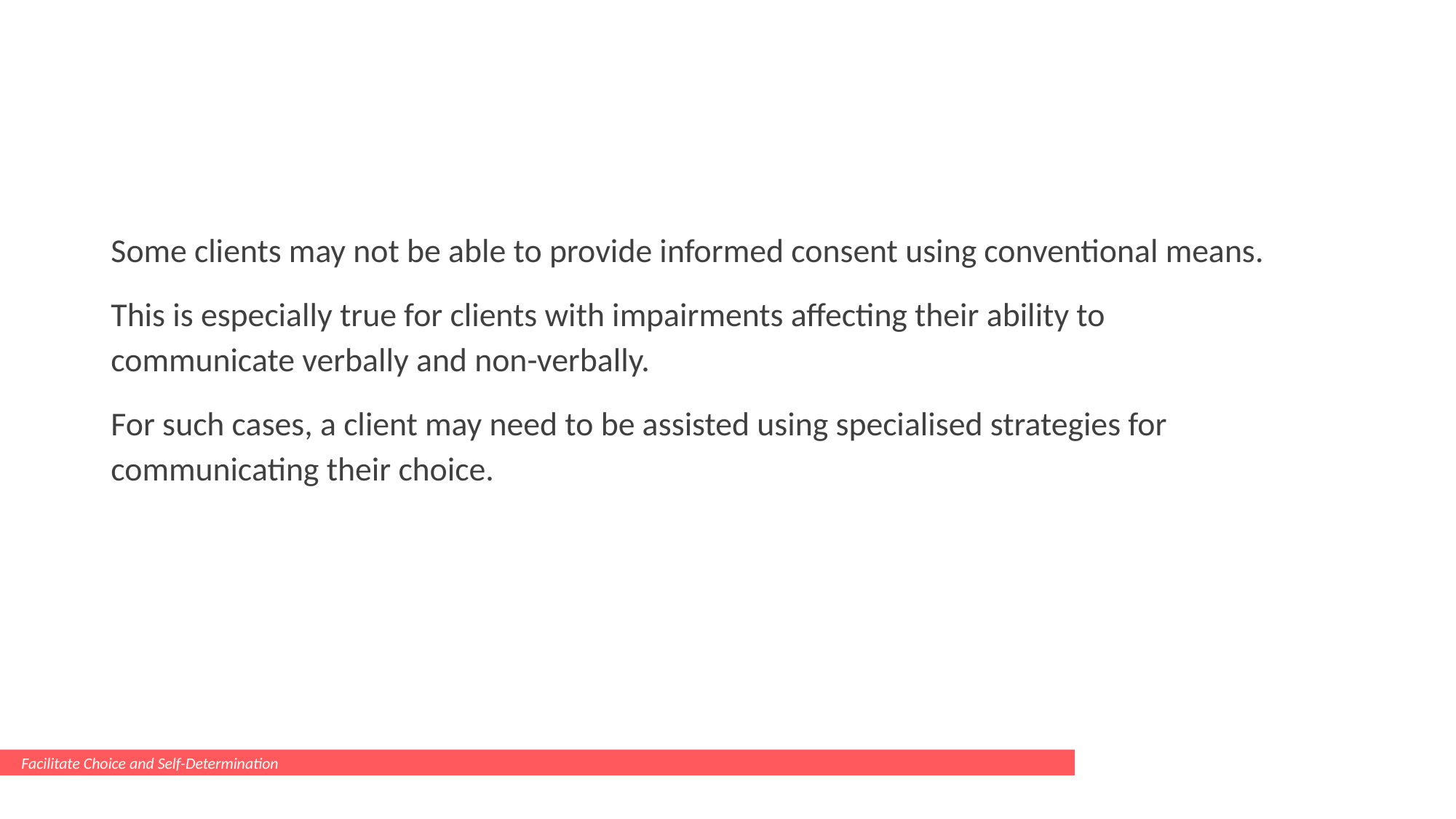

#
Some clients may not be able to provide informed consent using conventional means.
This is especially true for clients with impairments affecting their ability to communicate verbally and non-verbally.
For such cases, a client may need to be assisted using specialised strategies for communicating their choice.
Facilitate Choice and Self-Determination